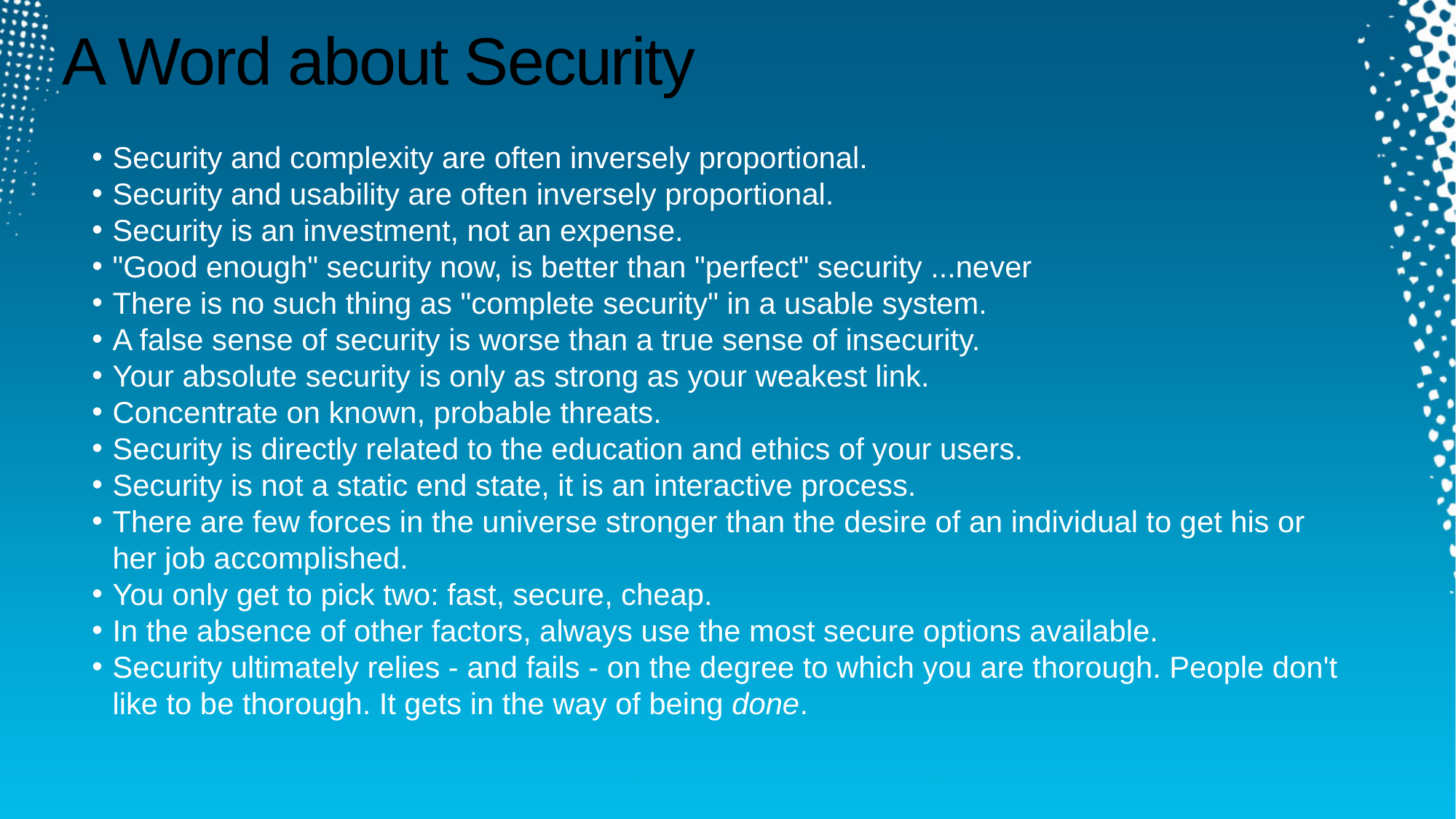

# A Word about Security
Security and complexity are often inversely proportional.
Security and usability are often inversely proportional.
Security is an investment, not an expense.
"Good enough" security now, is better than "perfect" security ...never
There is no such thing as "complete security" in a usable system.
A false sense of security is worse than a true sense of insecurity.
Your absolute security is only as strong as your weakest link.
Concentrate on known, probable threats.
Security is directly related to the education and ethics of your users.
Security is not a static end state, it is an interactive process.
There are few forces in the universe stronger than the desire of an individual to get his or her job accomplished.
You only get to pick two: fast, secure, cheap.
In the absence of other factors, always use the most secure options available.
Security ultimately relies - and fails - on the degree to which you are thorough. People don't like to be thorough. It gets in the way of being done.